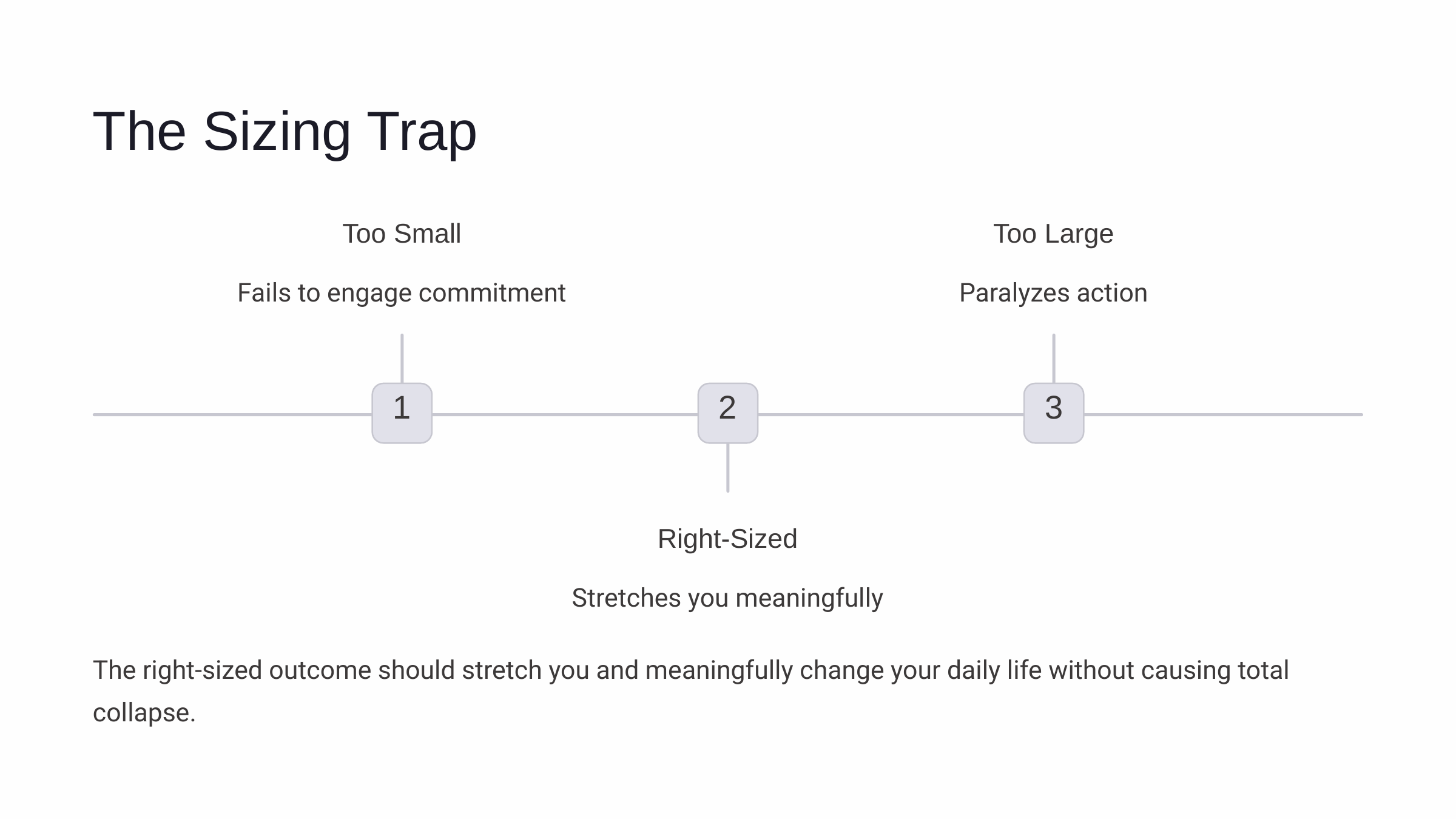

The Sizing Trap
Too Small
Too Large
Fails to engage commitment
Paralyzes action

1
2
3

Right-Sized
Stretches you meaningfully
The right-sized outcome should stretch you and meaningfully change your daily life without causing total collapse.